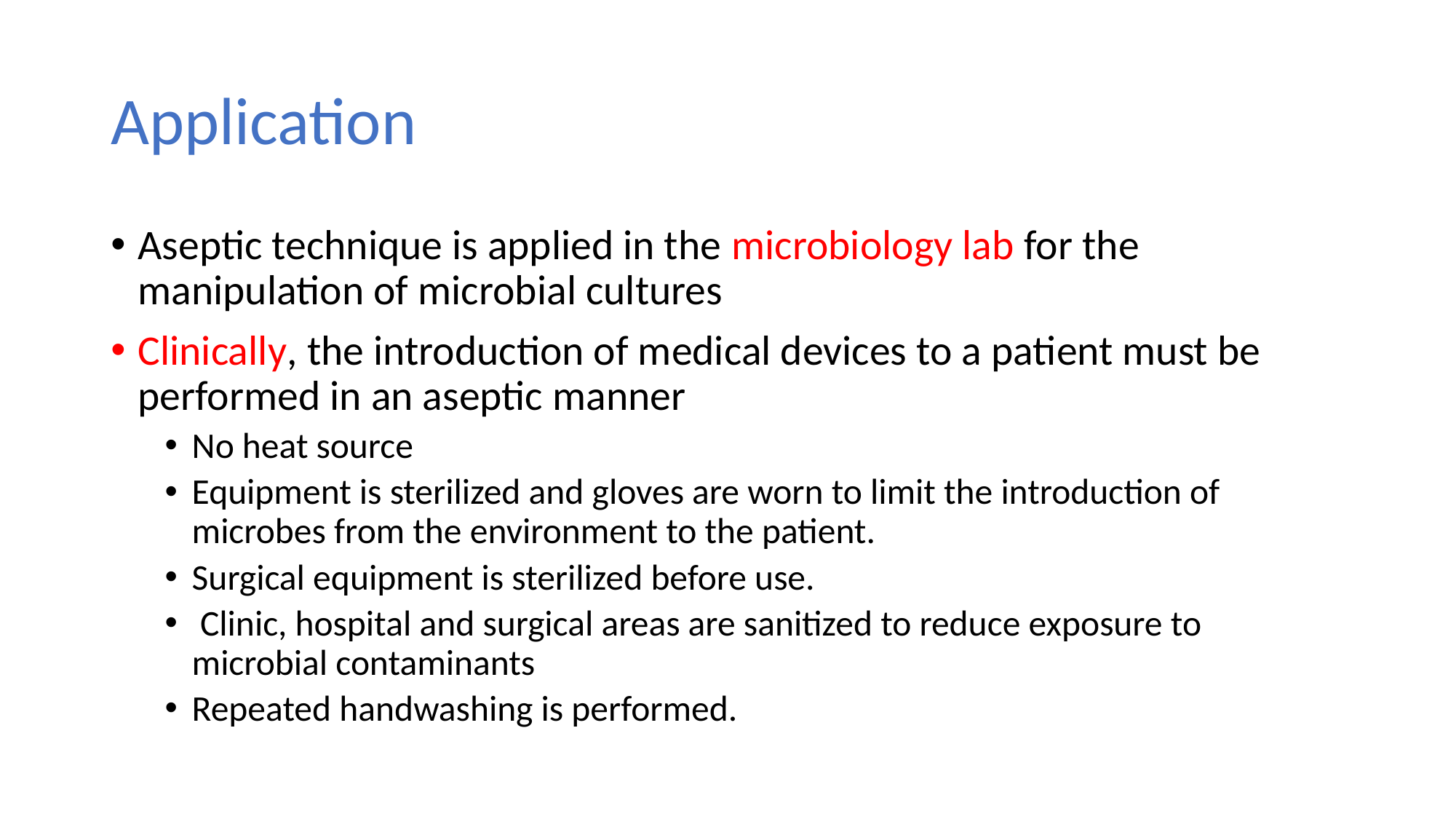

# Application
Aseptic technique is applied in the microbiology lab for the manipulation of microbial cultures
Clinically, the introduction of medical devices to a patient must be performed in an aseptic manner
No heat source
Equipment is sterilized and gloves are worn to limit the introduction of microbes from the environment to the patient.
Surgical equipment is sterilized before use.
 Clinic, hospital and surgical areas are sanitized to reduce exposure to microbial contaminants
Repeated handwashing is performed.